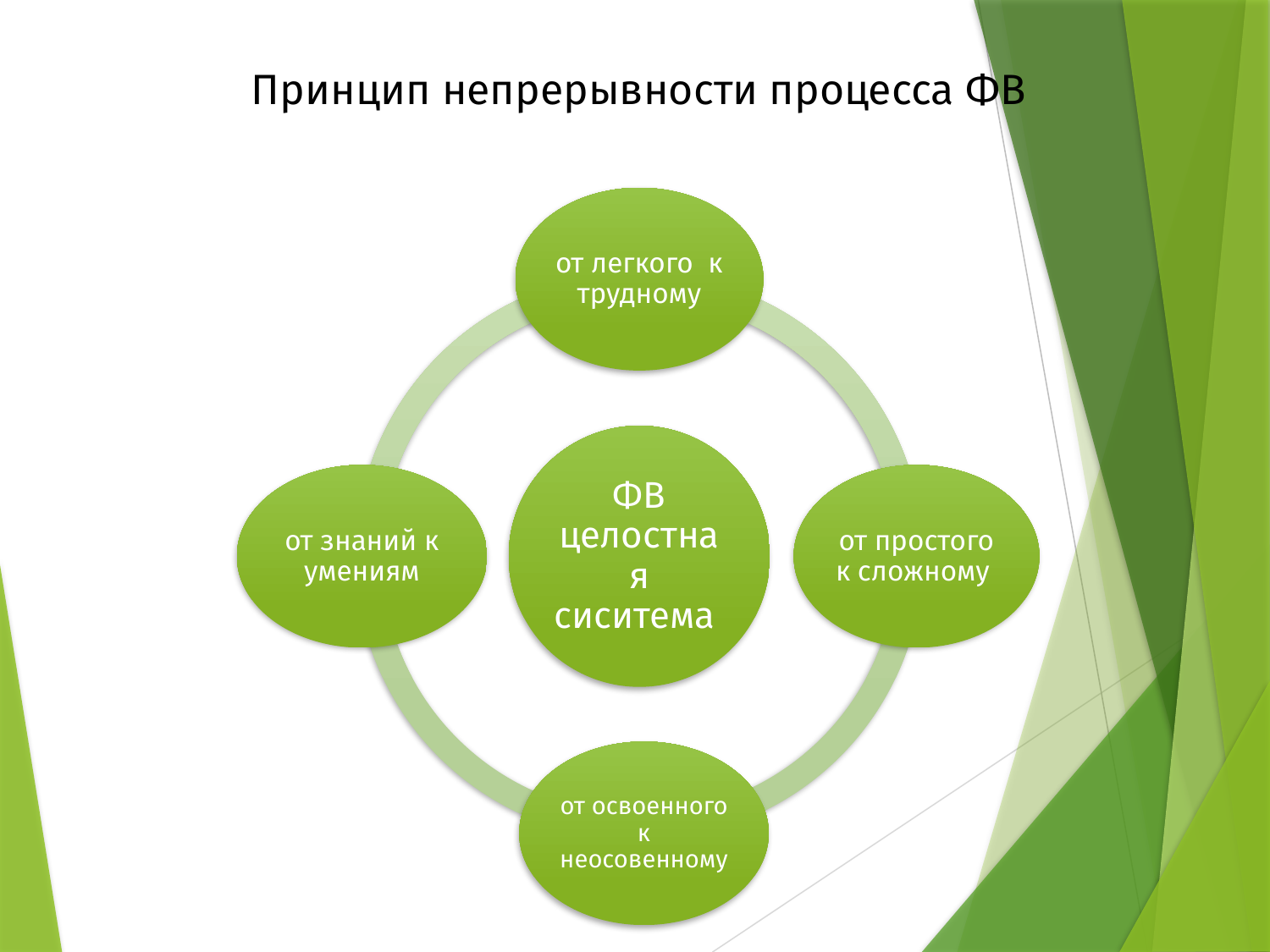

Принцип непрерывности процесса ФВ
ФВ целостная сиситема
от легкого  к трудному
от простого к сложному
от освоенного к неосовенному
от знаний к умениям